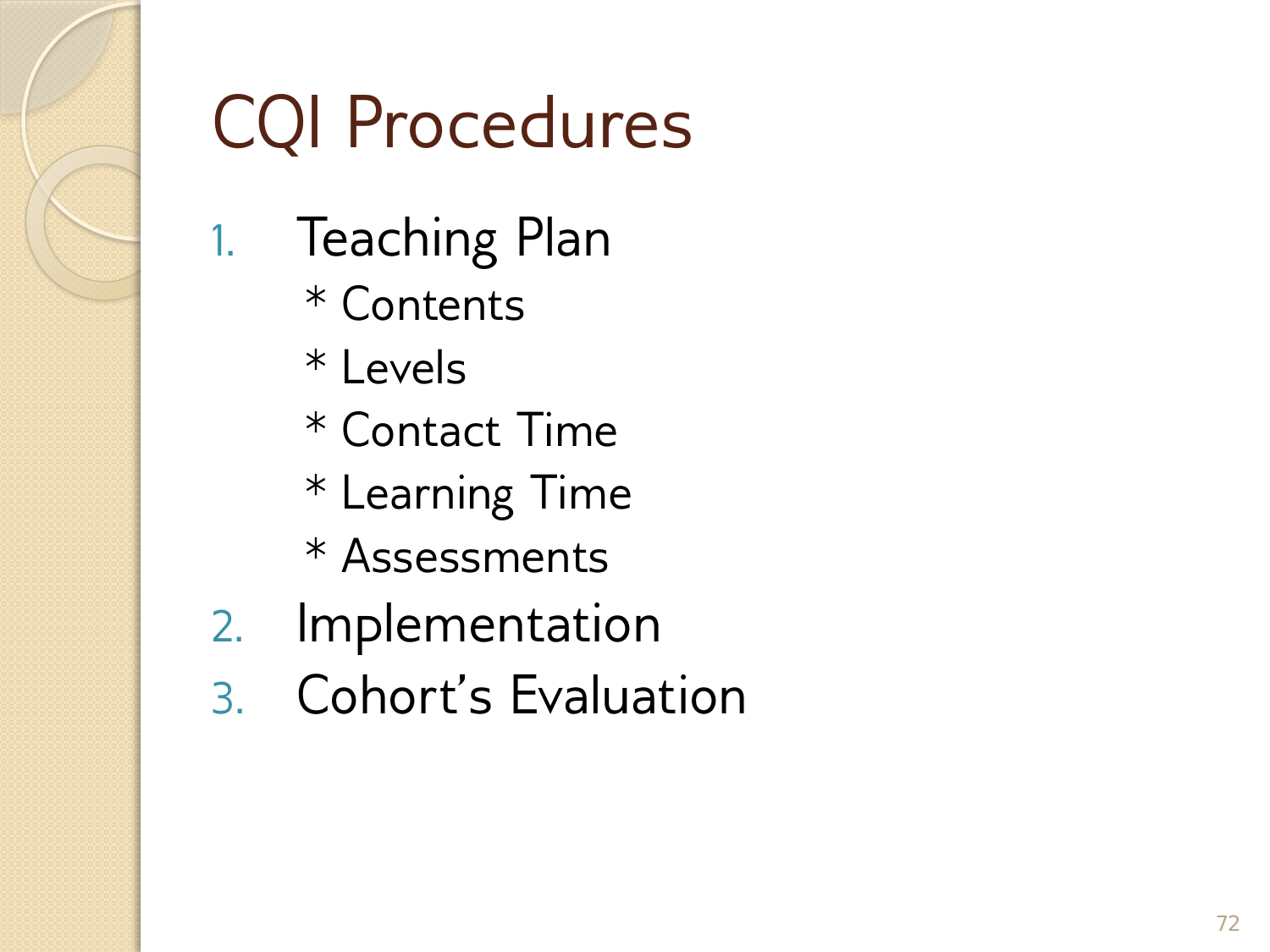

# CQI Procedures
Teaching Plan
  * Contents
  * Levels
  * Contact Time
  * Learning Time
  * Assessments
Implementation
Cohort’s Evaluation
72